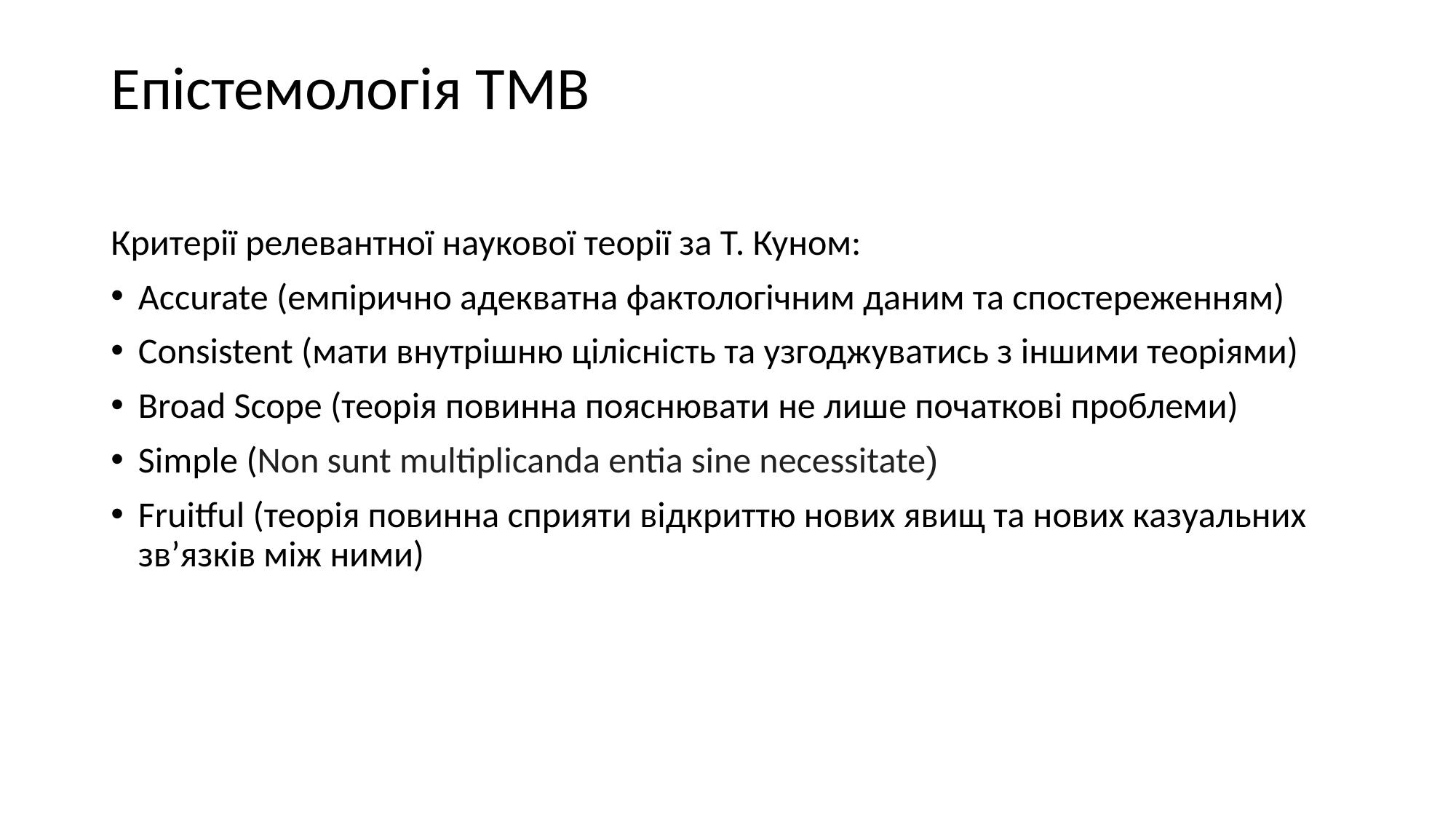

# Епістемологія ТМВ
Критерії релевантної наукової теорії за Т. Куном:
Accurate (емпірично адекватна фактологічним даним та спостереженням)
Consistent (мати внутрішню цілісність та узгоджуватись з іншими теоріями)
Broad Scope (теорія повинна пояснювати не лише початкові проблеми)
Simple (Non sunt multiplicanda entia sine necessitate)
Fruitful (теорія повинна сприяти відкриттю нових явищ та нових казуальних зв’язків між ними)